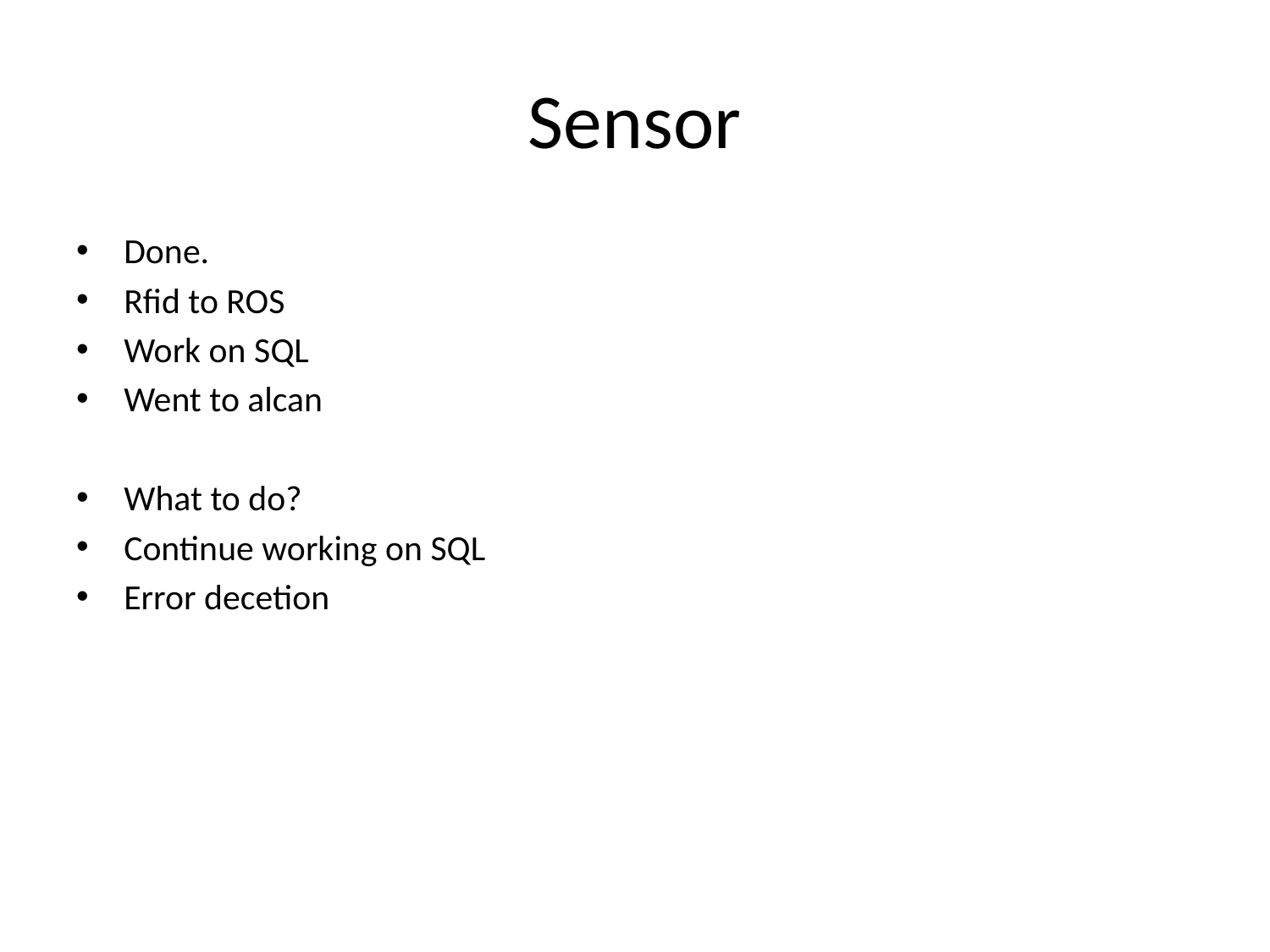

# Sensor
Done.
Rfid to ROS
Work on SQL
Went to alcan

What to do?
Continue working on SQL
Error decetion